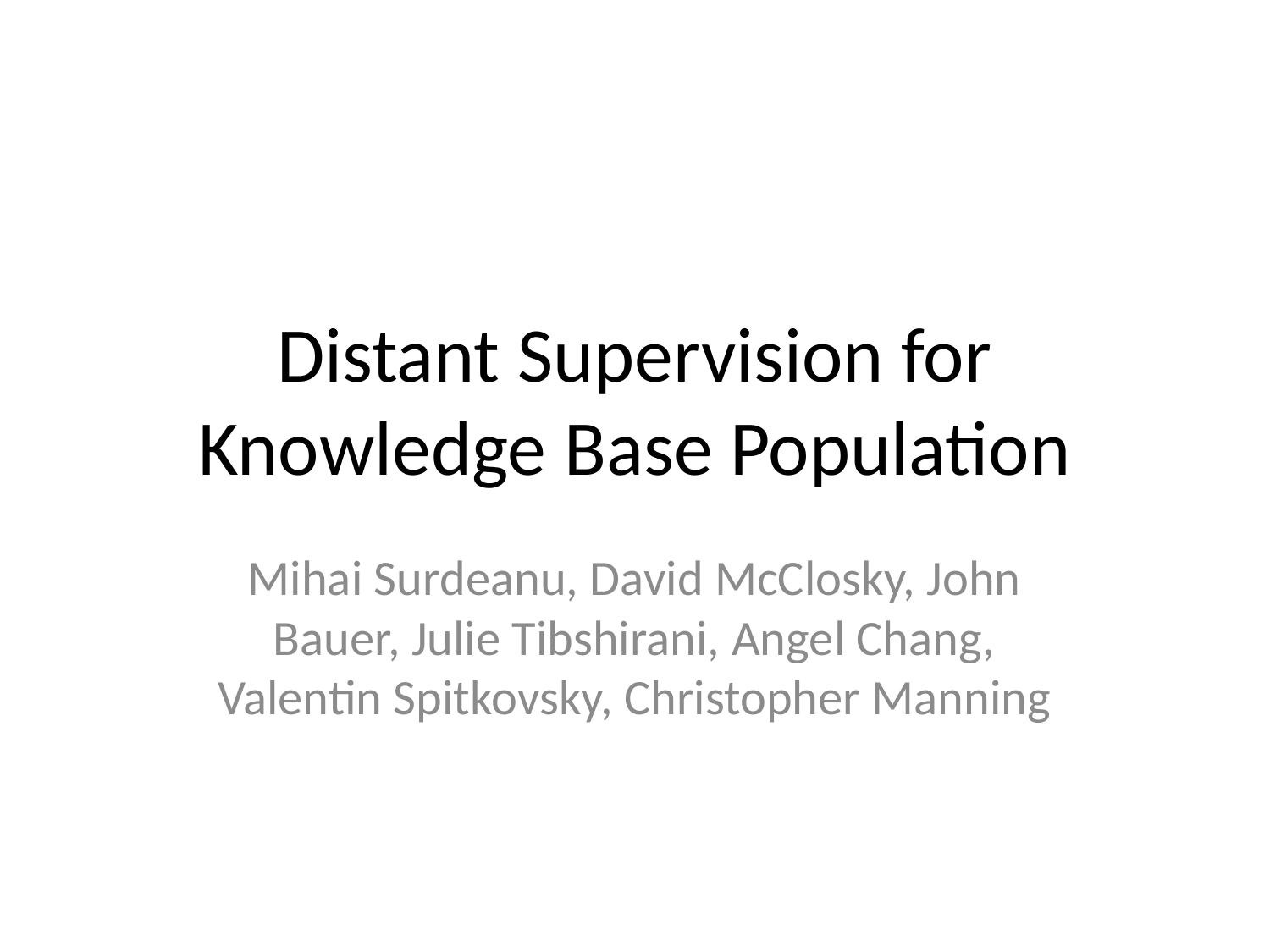

# Distant Supervision for Knowledge Base Population
Mihai Surdeanu, David McClosky, John Bauer, Julie Tibshirani, Angel Chang, Valentin Spitkovsky, Christopher Manning